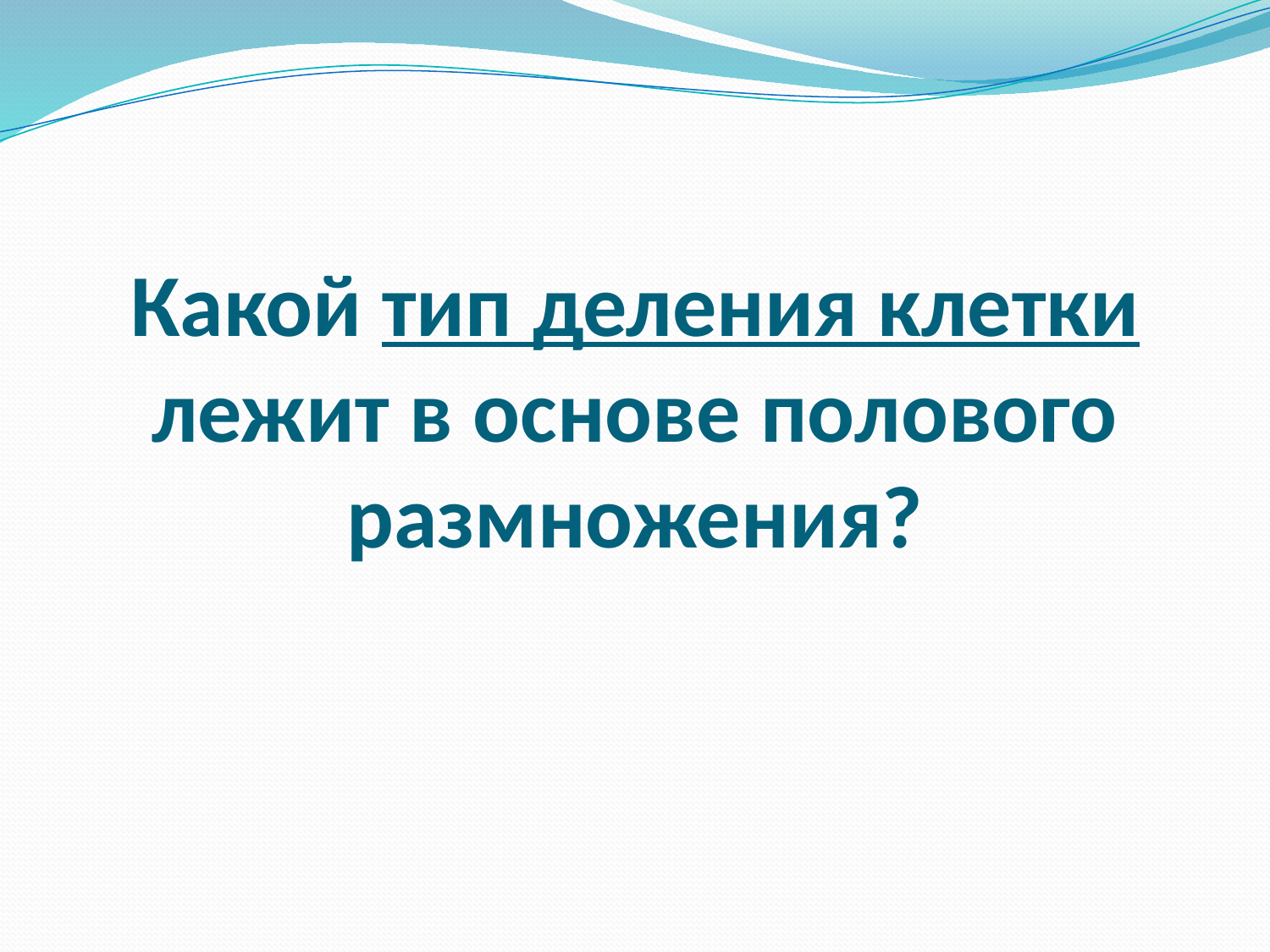

# Какой тип деления клетки лежит в основе полового размножения?